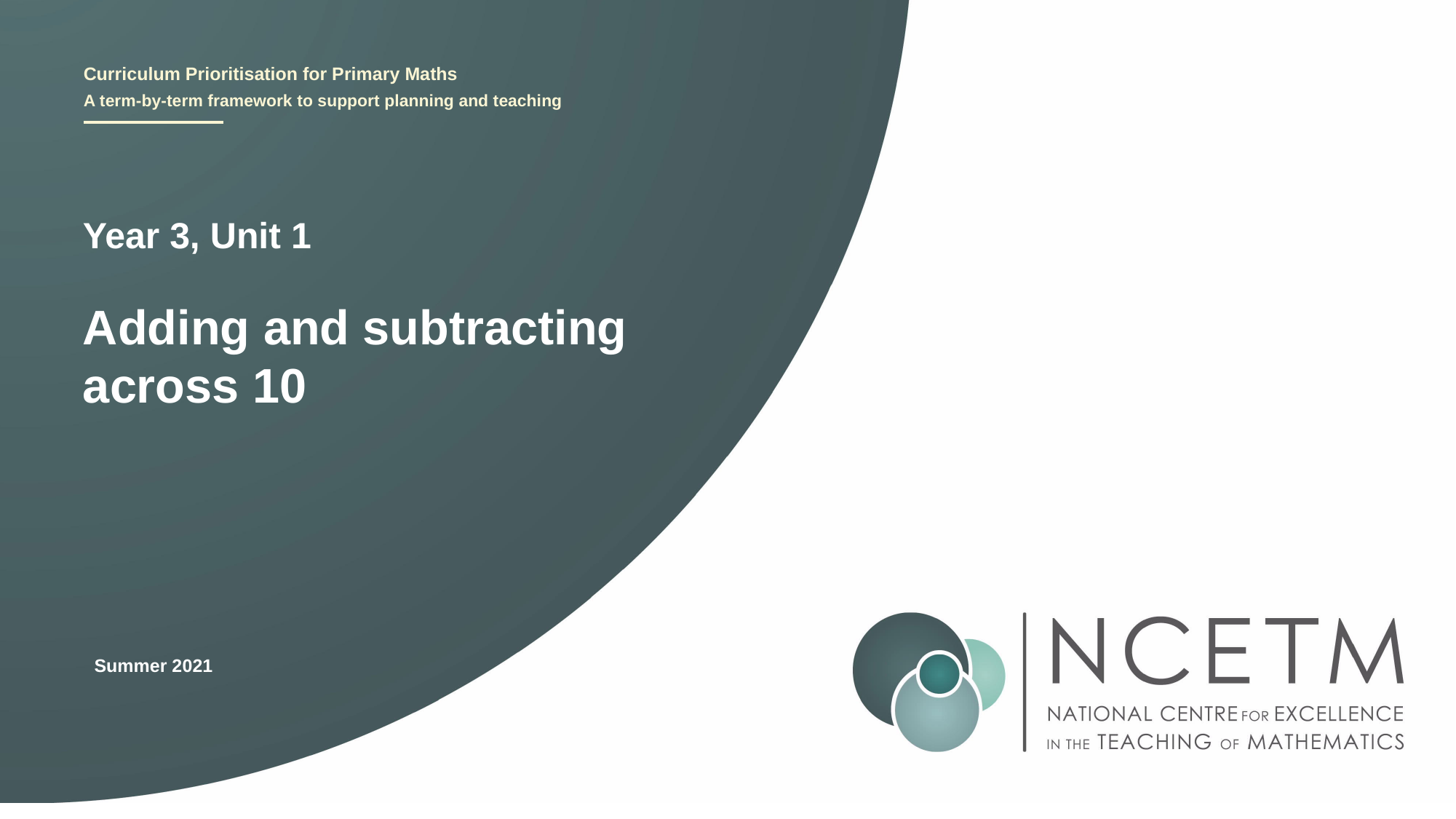

Year 3, Unit 1
Adding and subtracting across 10